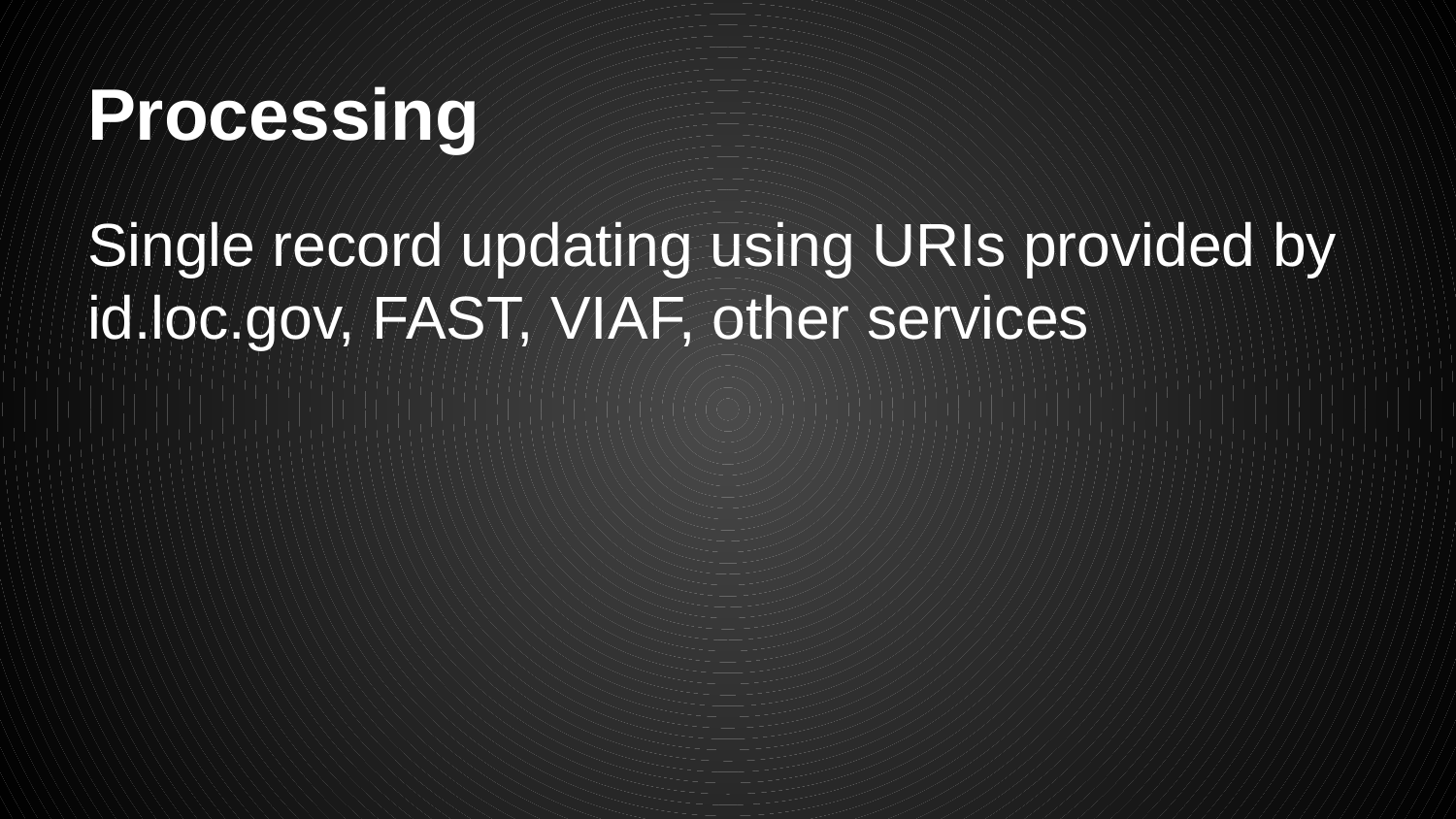

# Processing
Single record updating using URIs provided by id.loc.gov, FAST, VIAF, other services